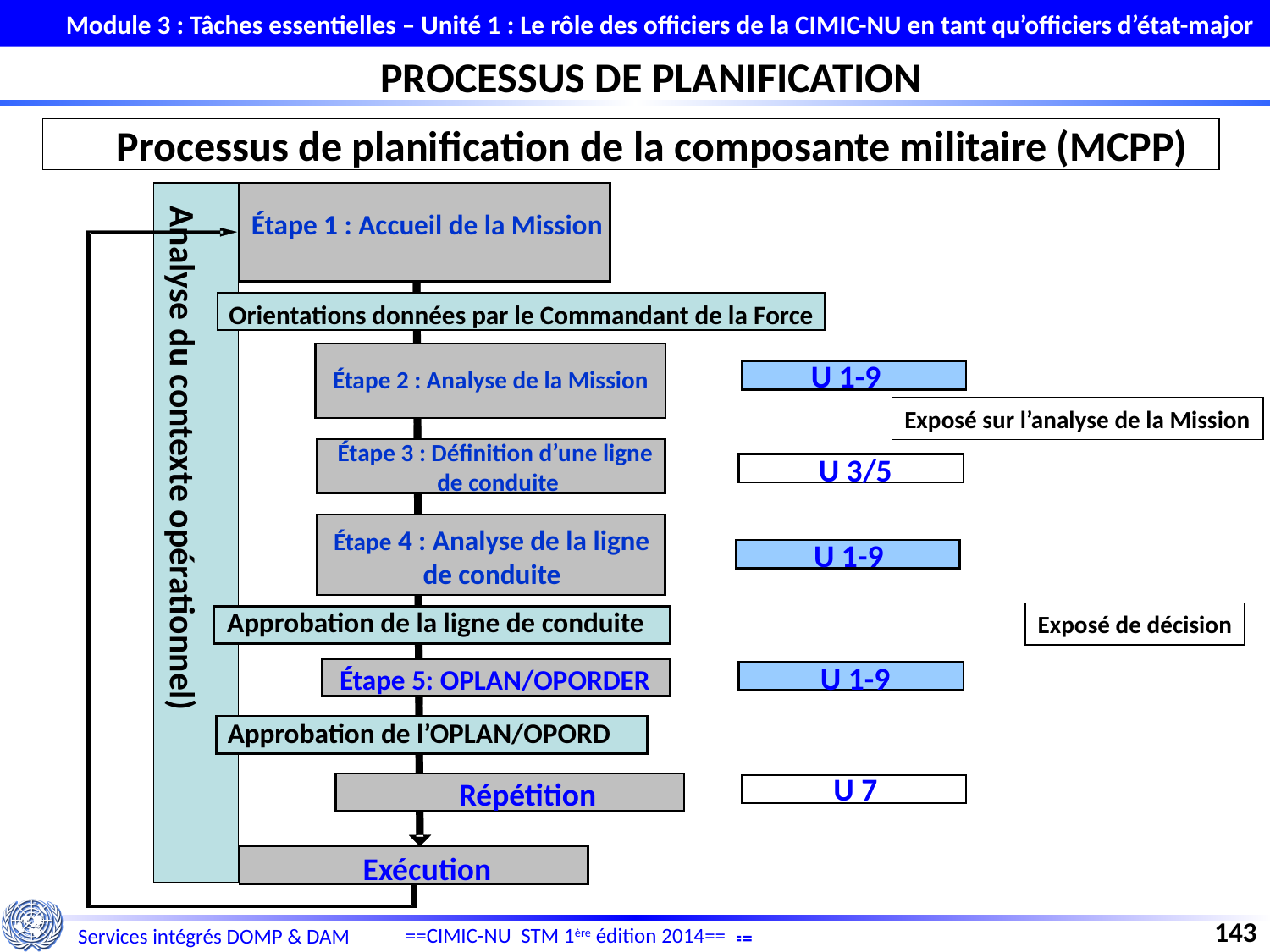

Module 3 : Tâches essentielles – Unité 1 : Le rôle des officiers de la CIMIC-NU en tant qu’officiers d’état-major
PROCESSUS DE PLANIFICATION

 Processus de planification de la composante militaire (MCPP)

Étape 1 : Accueil de la Mission

Orientations données par le Commandant de la Force

U 1-9

Étape 2 : Analyse de la Mission

Exposé sur l’analyse de la Mission
Analyse du contexte opérationnel)
Étape 3 : Définition d’une ligne
de conduite

U 3/5

 Étape 4 : Analyse de la ligne
de conduite
U 1-9

Exposé de décision
Approbation de la ligne de conduite

U 1-9
Étape 5: OPLAN/OPORDER

Approbation de l’OPLAN/OPORD

U 7

Répétition

Exécution
143
==CIMIC-NU  STM 1ère édition 2014==
Services intégrés DOMP & DAM